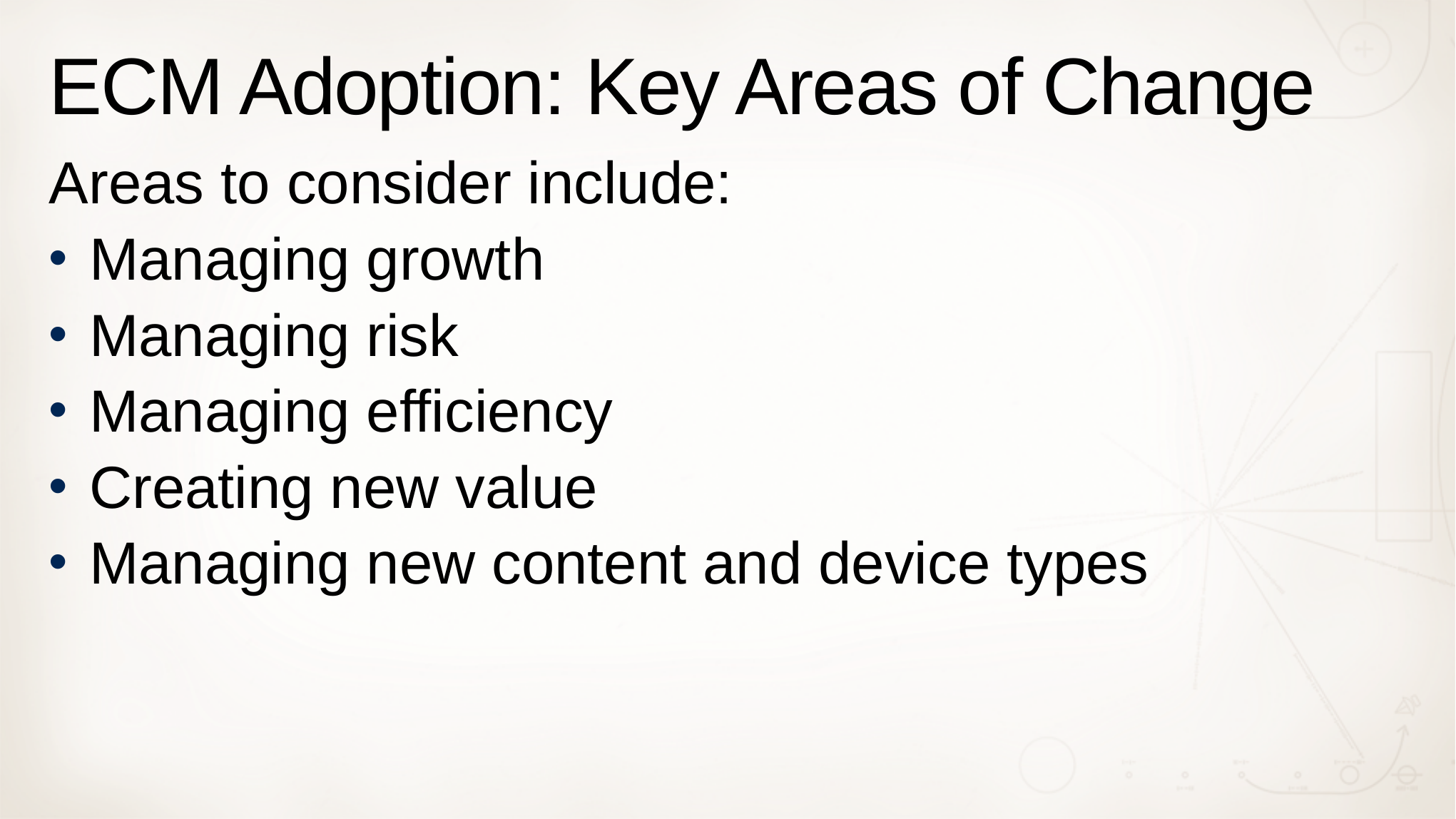

# ECM Adoption: Key Areas of Change
Areas to consider include:
Managing growth
Managing risk
Managing efficiency
Creating new value
Managing new content and device types